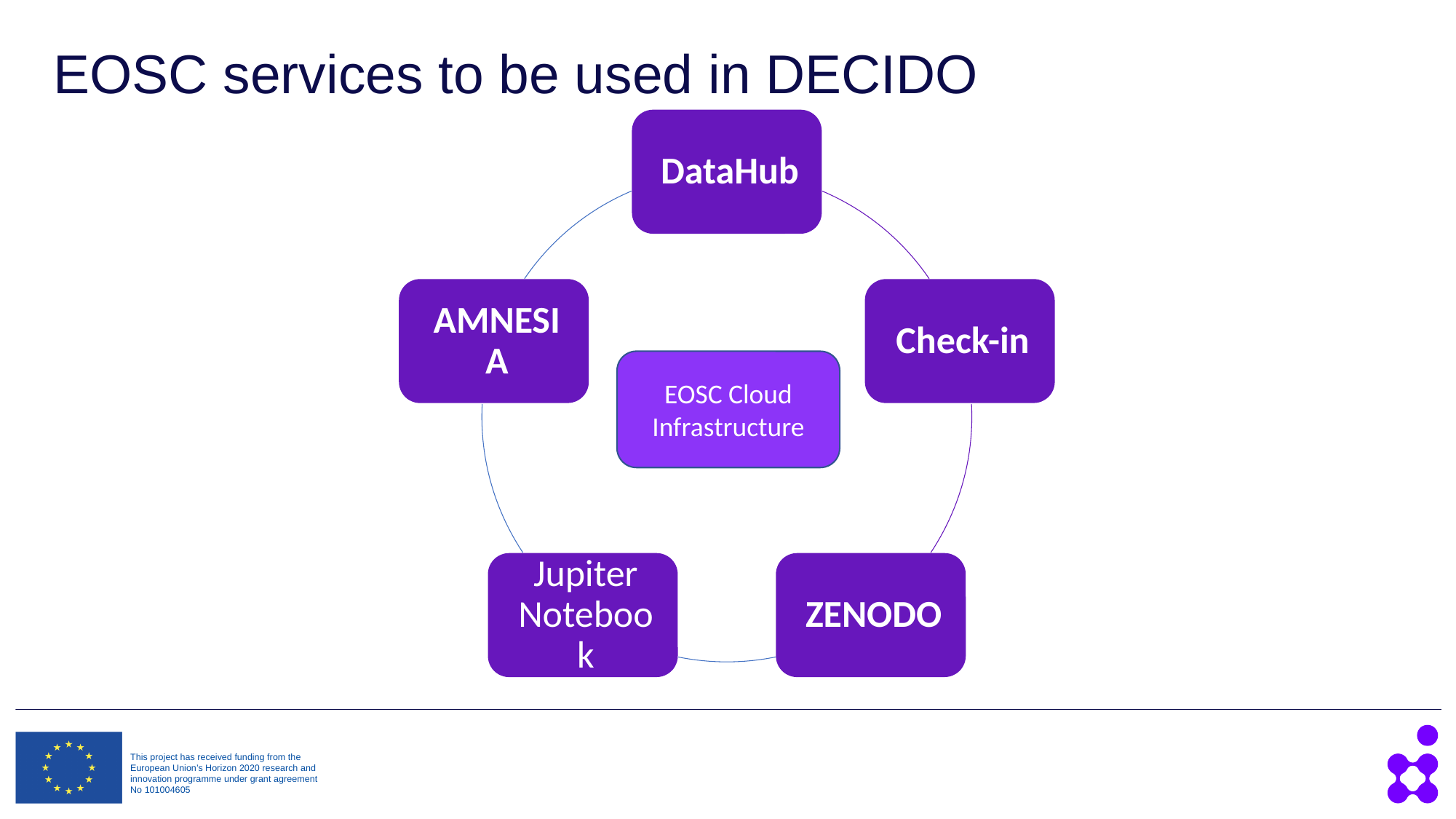

# EOSC services to be used in DECIDO
DataHub
Check-in
ZENODO
Jupiter Notebook
AMNESIA
EOSC Cloud Infrastructure